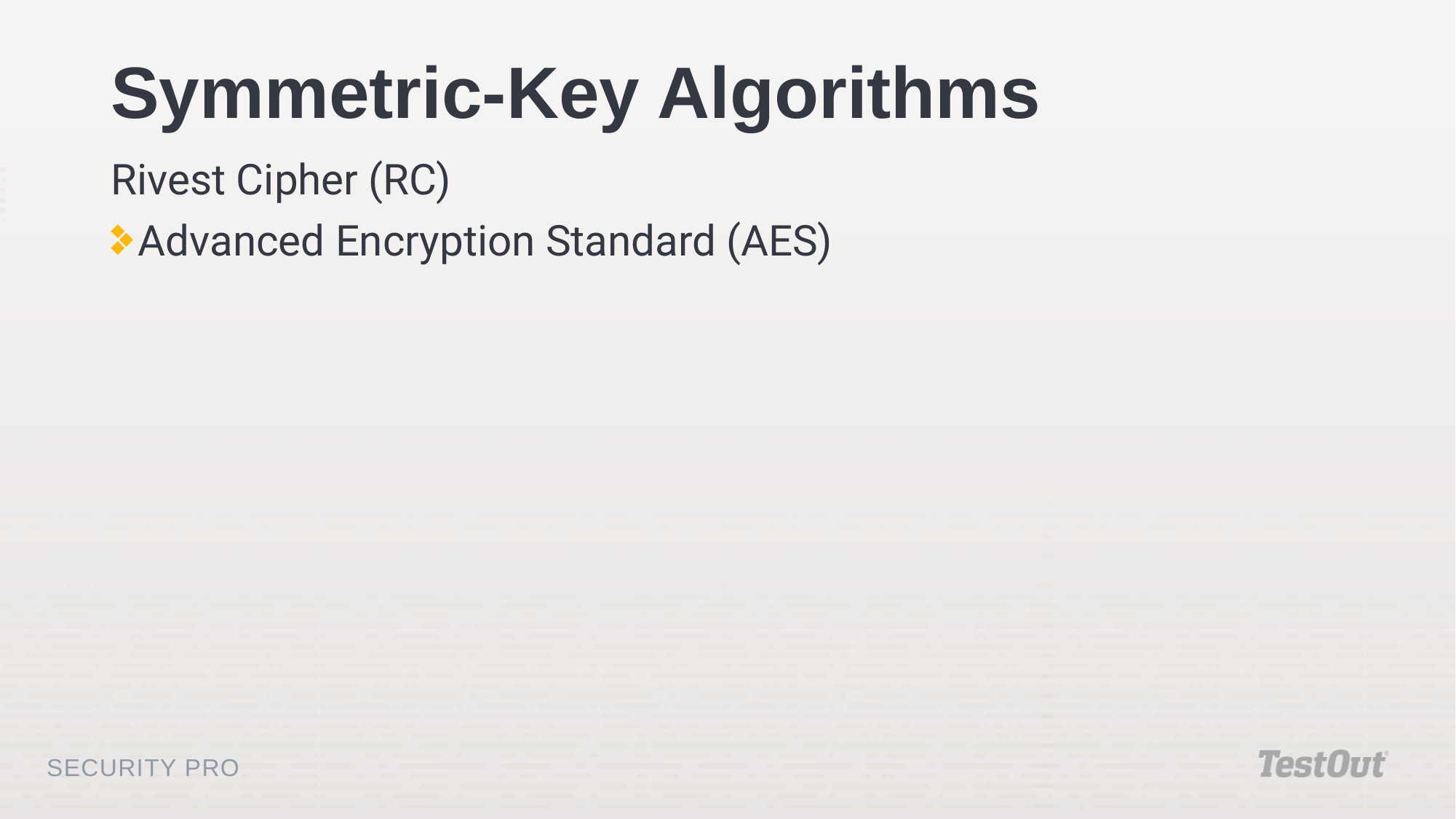

# Symmetric-Key Algorithms
Rivest Cipher (RC)
Advanced Encryption Standard (AES)
Security Pro